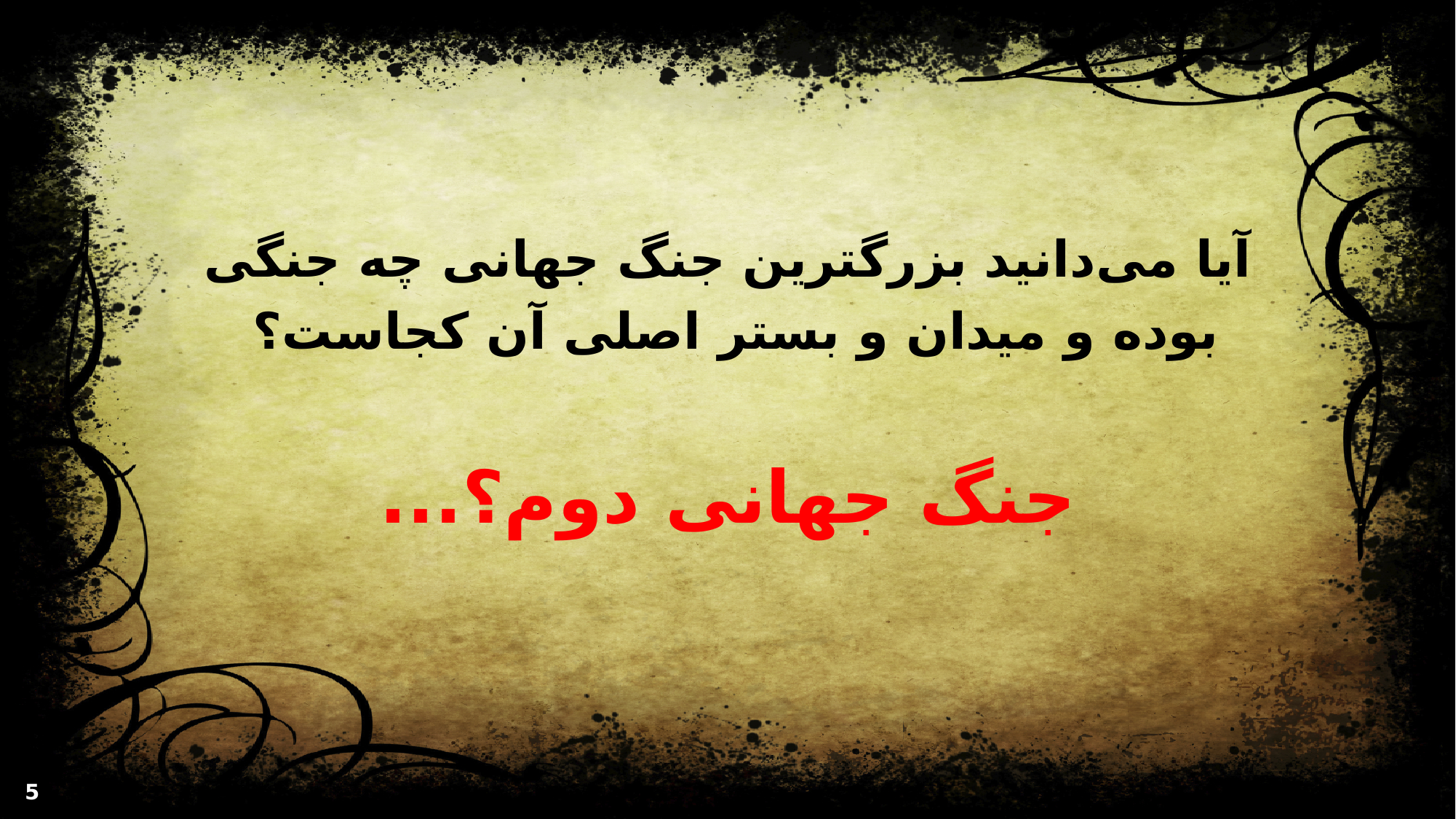

# آیا می‌دانید بزرگترین جنگ جهانی چه جنگی بوده و میدان و بستر اصلی آن کجاست؟
جنگ جهانی دوم؟...